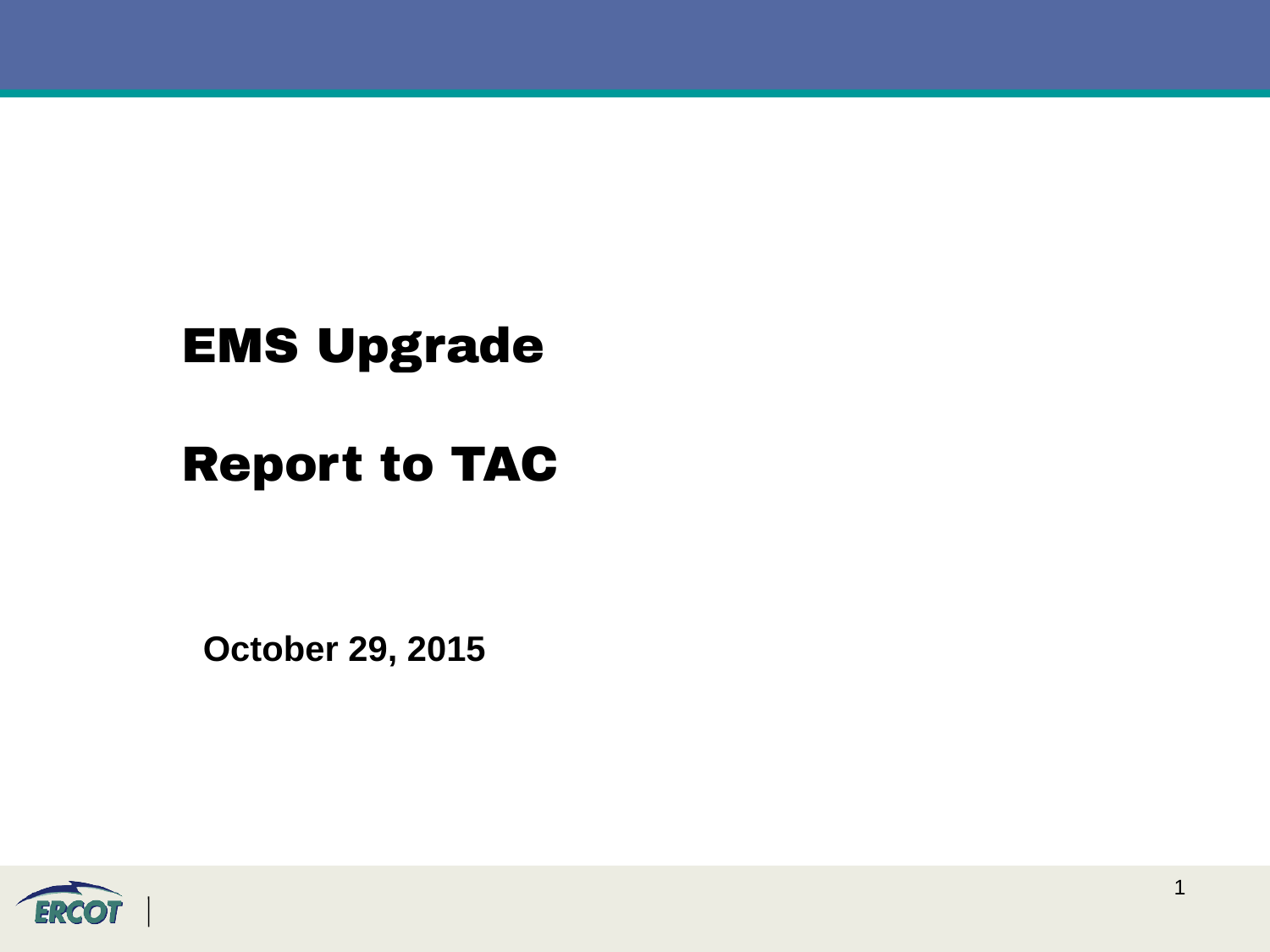

EMS Upgrade

Report to TAC

October 29, 2015